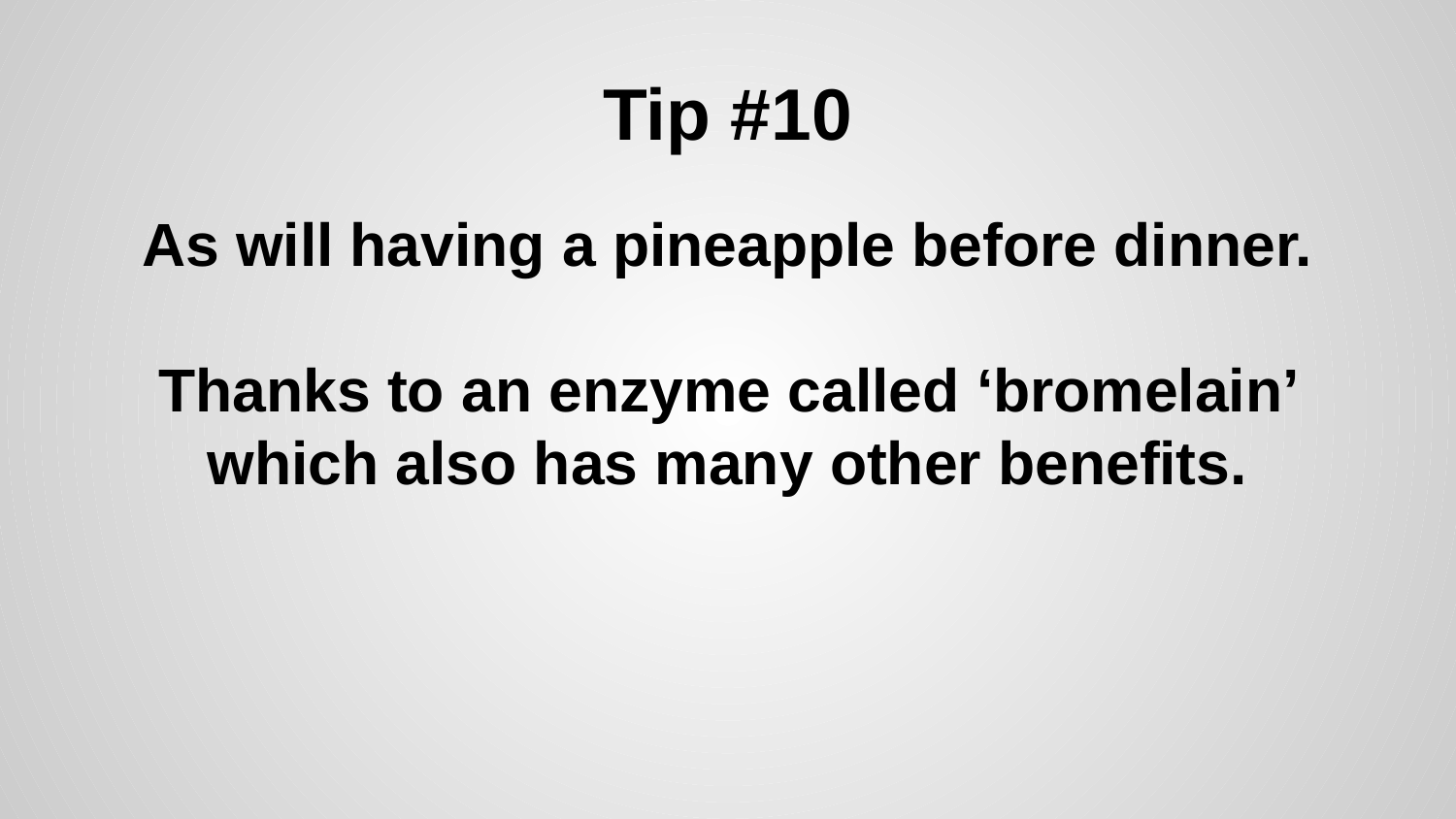

# Tip #10
As will having a pineapple before dinner.

Thanks to an enzyme called ‘bromelain’ which also has many other benefits.